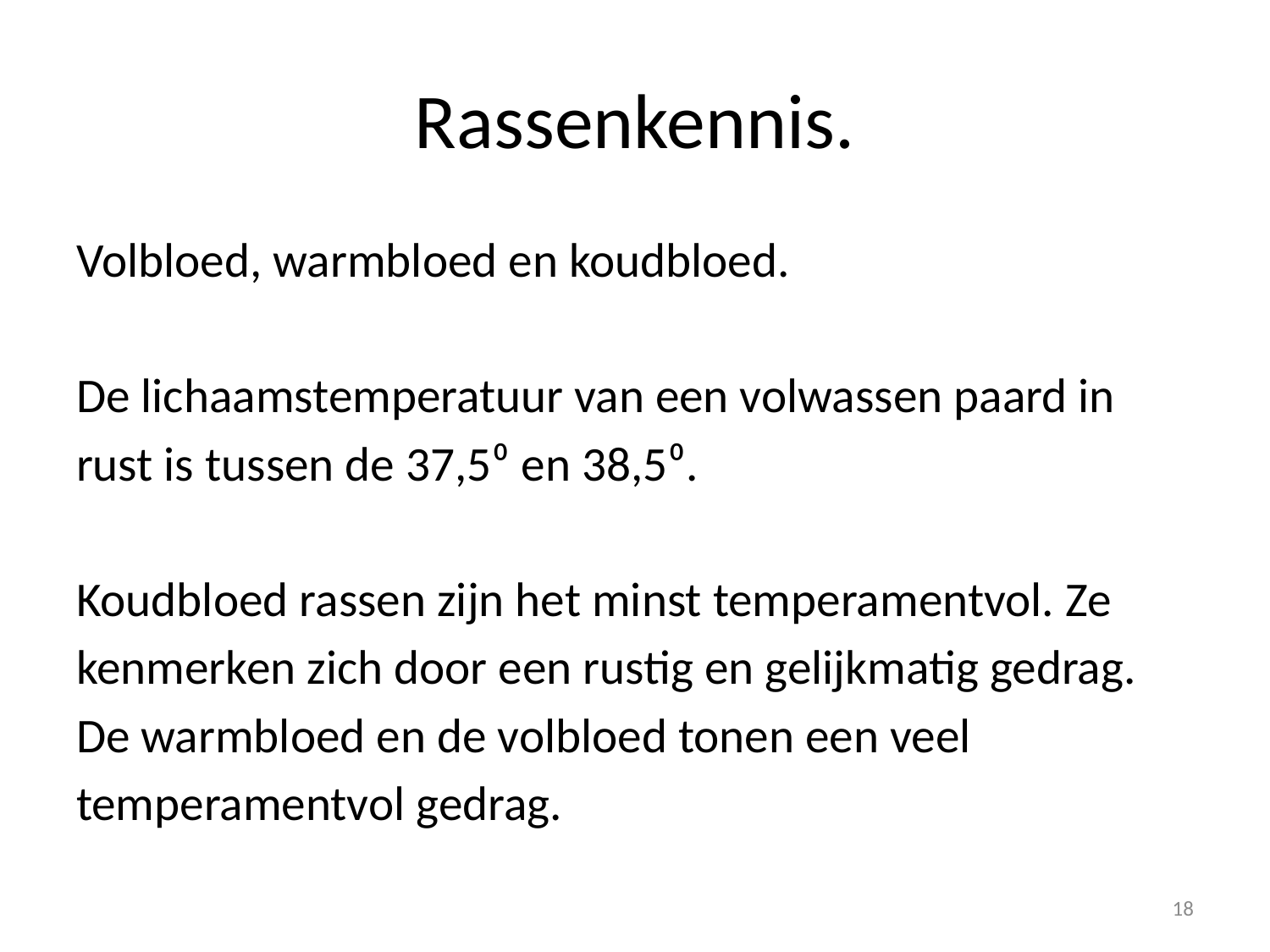

# Rassenkennis.
Volbloed, warmbloed en koudbloed.

De lichaamstemperatuur van een volwassen paard in
rust is tussen de 37,5⁰ en 38,5⁰.

Koudbloed rassen zijn het minst temperamentvol. Ze
kenmerken zich door een rustig en gelijkmatig gedrag.
De warmbloed en de volbloed tonen een veel
temperamentvol gedrag.
18